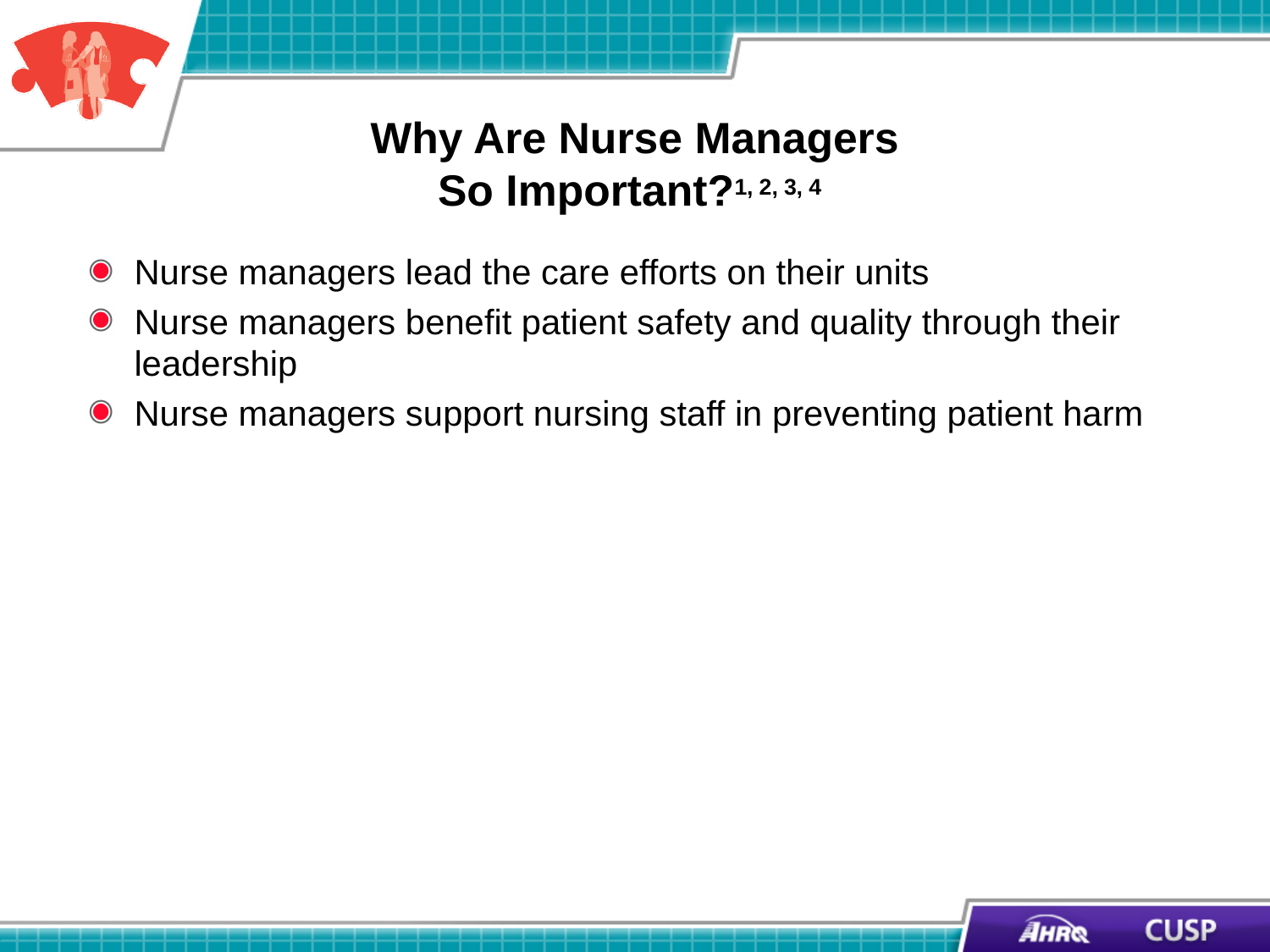

# Why Are Nurse Managers So Important?1, 2, 3, 4
Nurse managers lead the care efforts on their units
Nurse managers benefit patient safety and quality through their leadership
Nurse managers support nursing staff in preventing patient harm